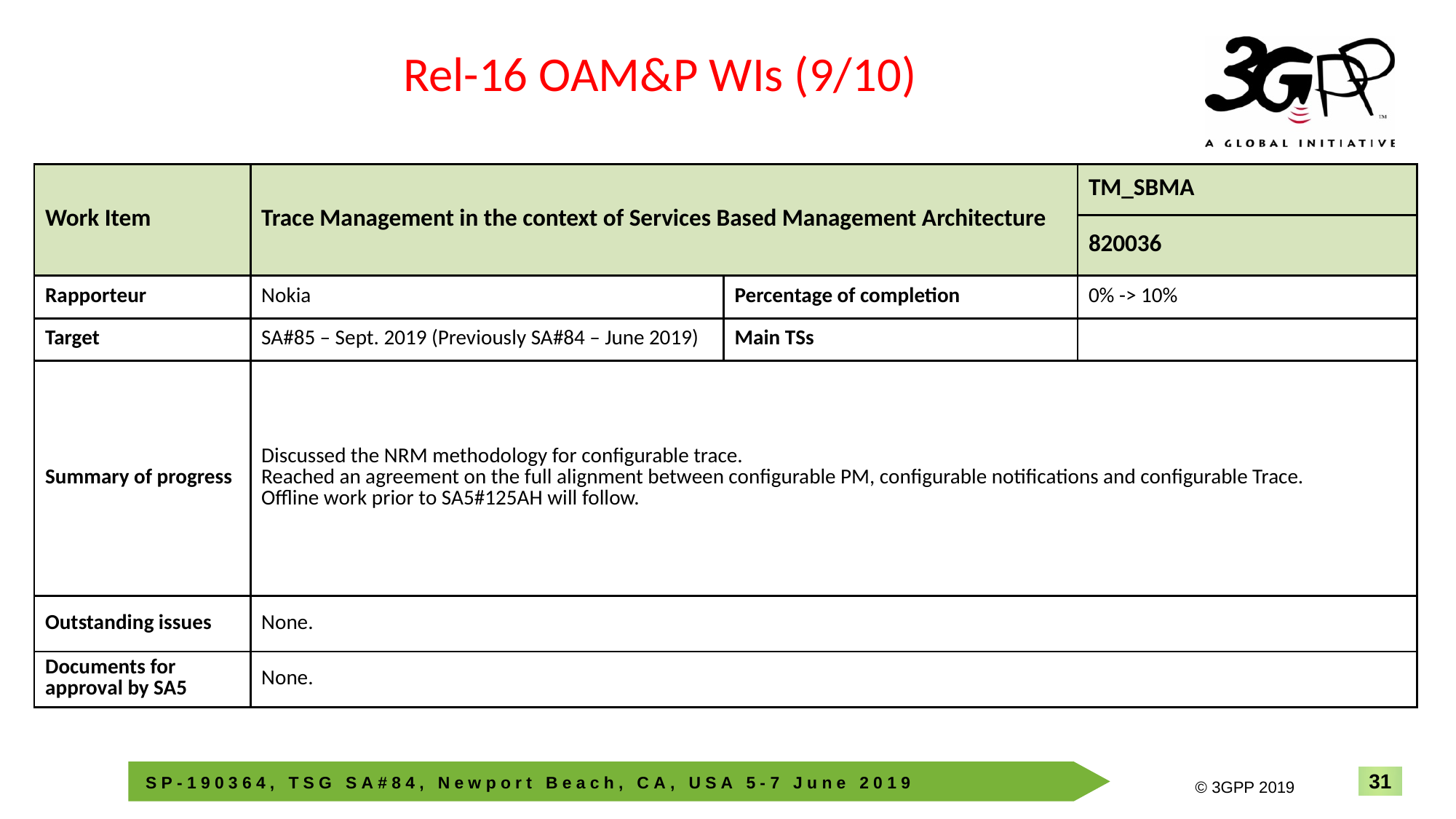

Rel-16 OAM&P WIs (9/10)
| Work Item | Trace Management in the context of Services Based Management Architecture |  | TM\_SBMA |
| --- | --- | --- | --- |
|  |  |  | 820036 |
| Rapporteur | Nokia | Percentage of completion | 0% -> 10% |
| Target | SA#85 – Sept. 2019 (Previously SA#84 – June 2019) | Main TSs |  |
| Summary of progress | Discussed the NRM methodology for configurable trace. Reached an agreement on the full alignment between configurable PM, configurable notifications and configurable Trace. Offline work prior to SA5#125AH will follow. |  |  |
| Outstanding issues | None. |  |  |
| Documents for approval by SA5 | None. |  |  |